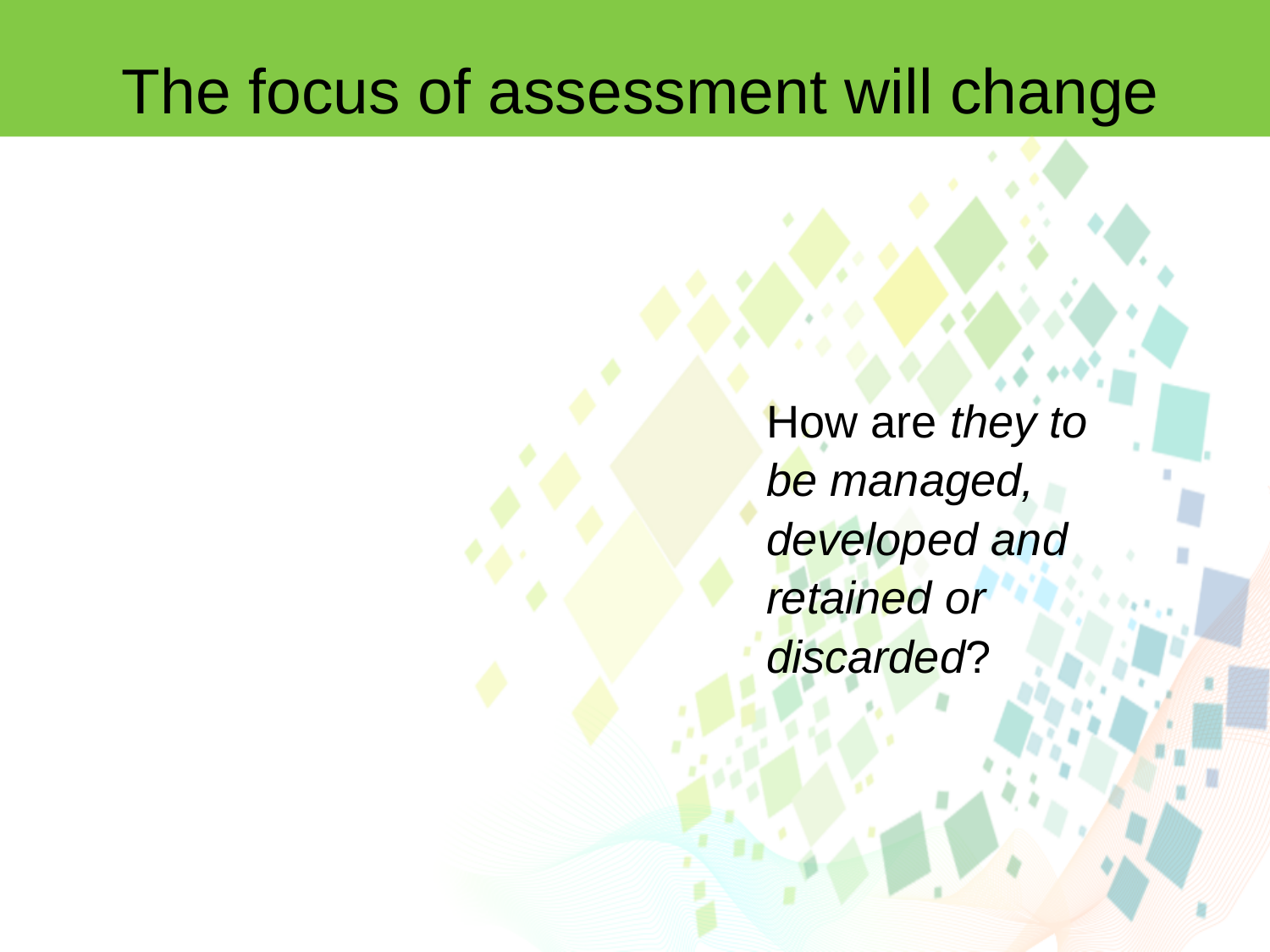

The focus of assessment will change
How are they to be managed, developed and retained or discarded?